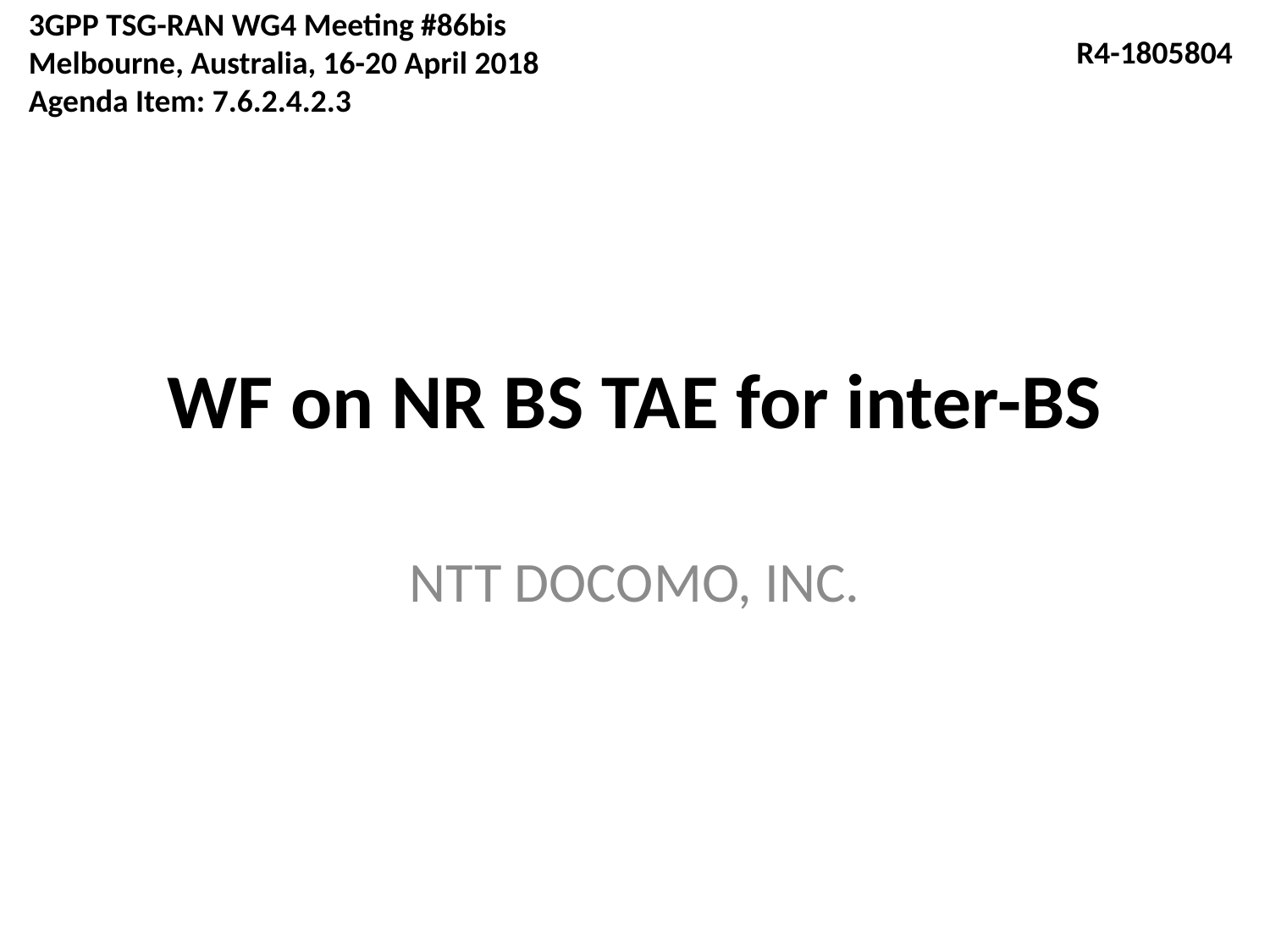

3GPP TSG-RAN WG4 Meeting #86bis
Melbourne, Australia, 16-20 April 2018
Agenda Item: 7.6.2.4.2.3
R4-1805804
# WF on NR BS TAE for inter-BS
NTT DOCOMO, INC.